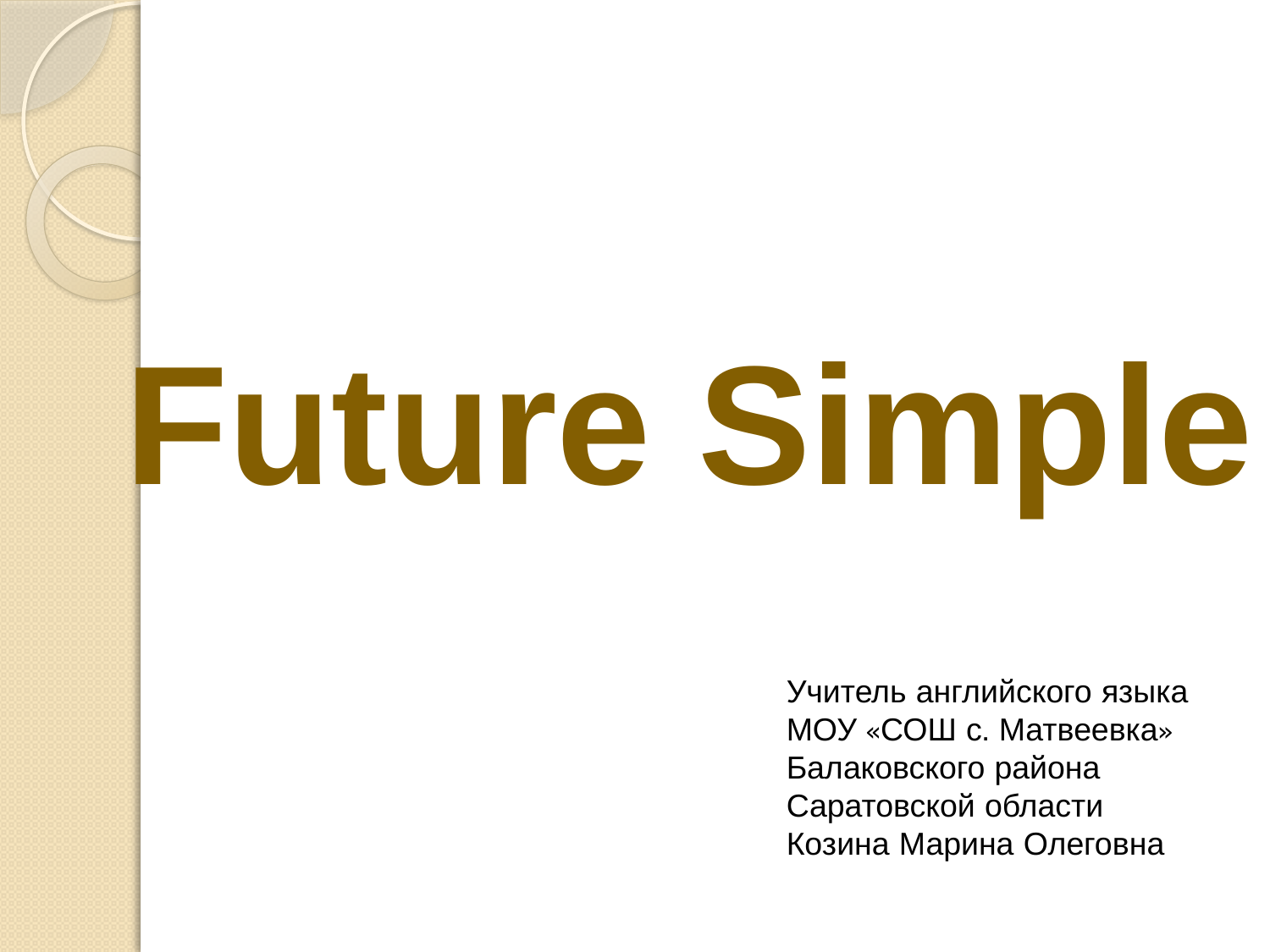

# Future Simple
Учитель английского языка
МОУ «СОШ с. Матвеевка»
Балаковского района
Саратовской области
Козина Марина Олеговна